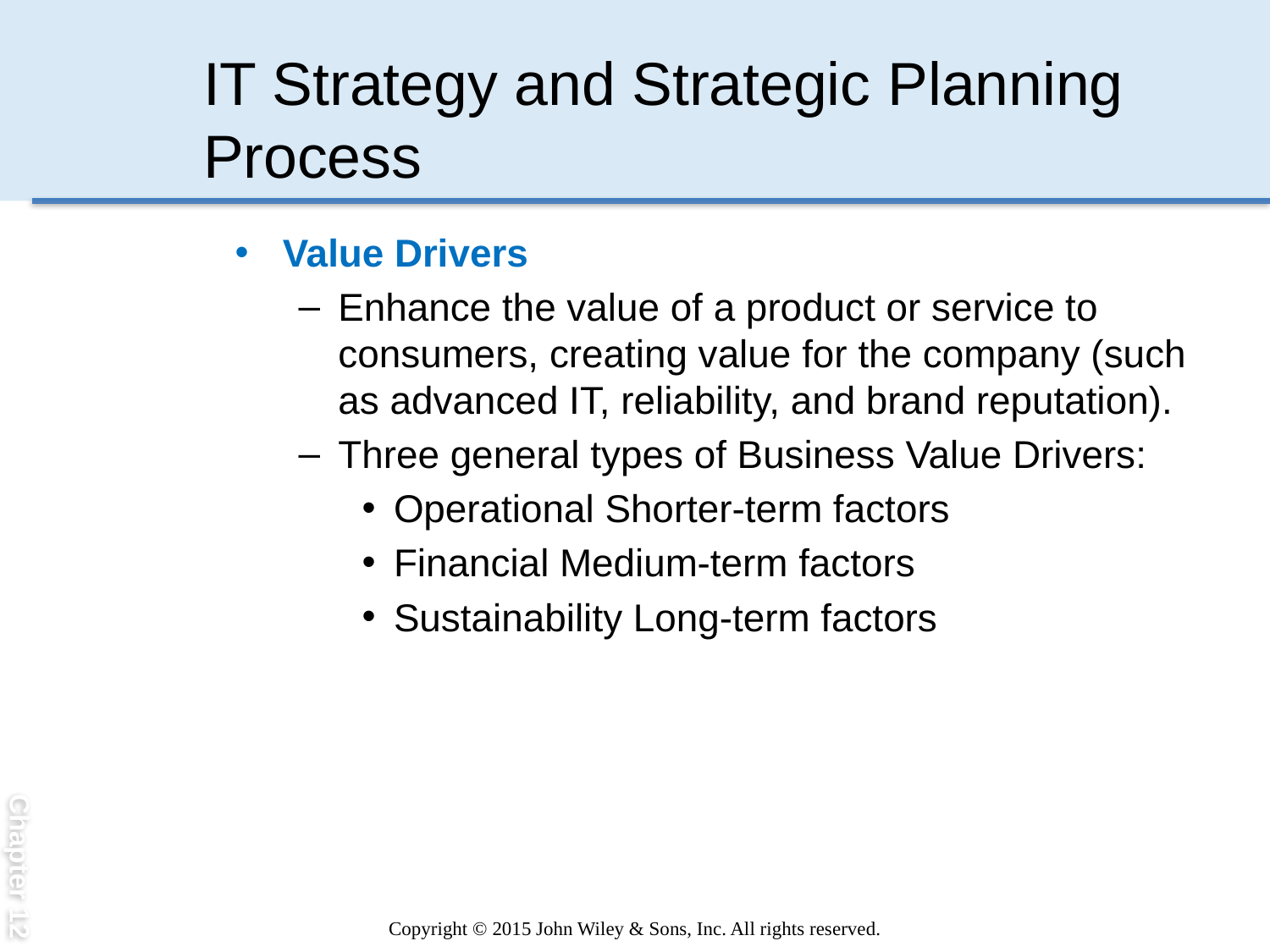

Chapter 12
# IT Strategy and Strategic Planning Process
Value Drivers
Enhance the value of a product or service to consumers, creating value for the company (such as advanced IT, reliability, and brand reputation).
Three general types of Business Value Drivers:
Operational Shorter-term factors
Financial Medium-term factors
Sustainability Long-term factors